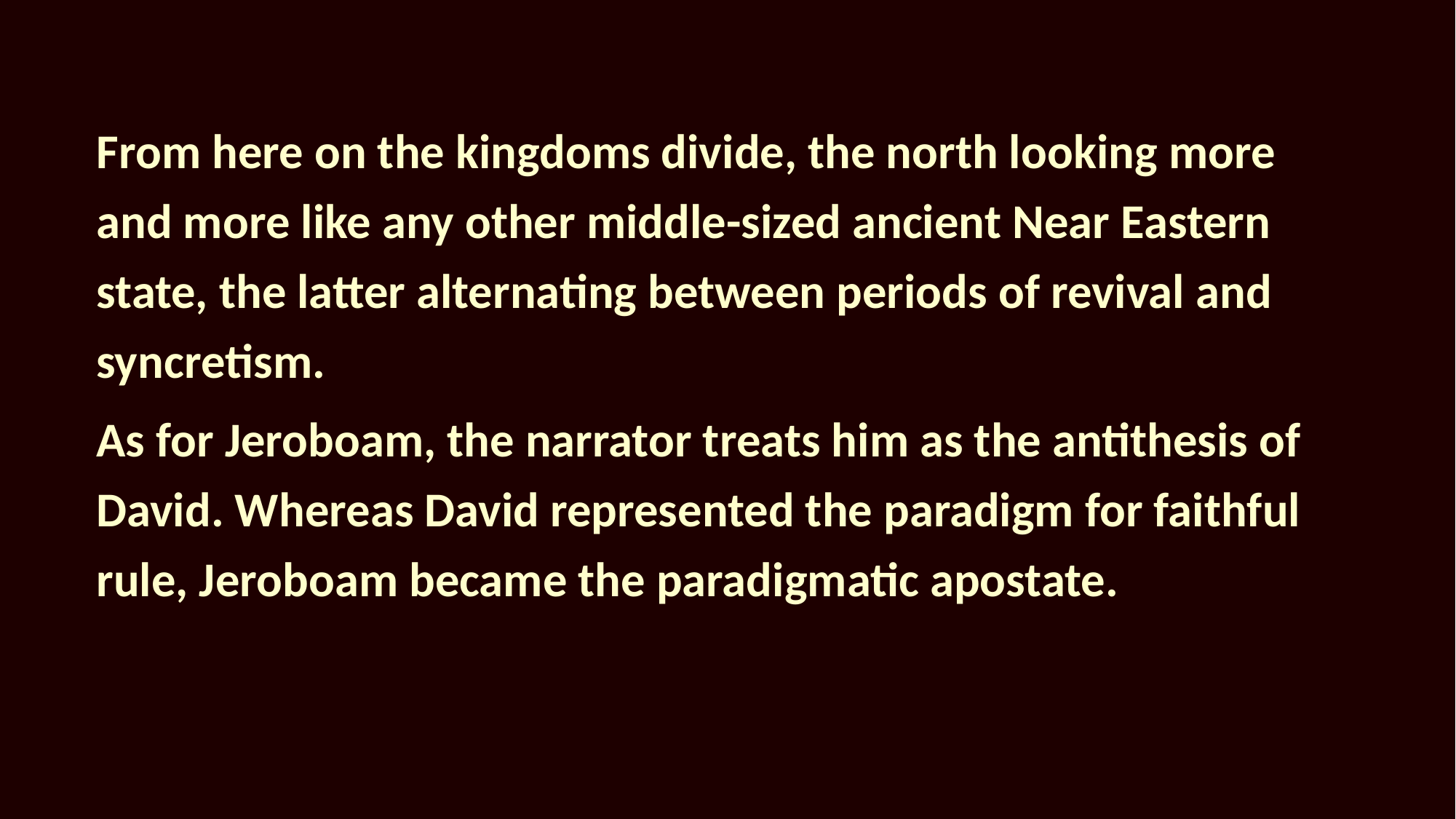

From here on the kingdoms divide, the north looking more and more like any other middle-sized ancient Near Eastern state, the latter alternating between periods of revival and syncretism.
As for Jeroboam, the narrator treats him as the antithesis of David. Whereas David represented the paradigm for faithful rule, Jeroboam became the paradigmatic apostate.